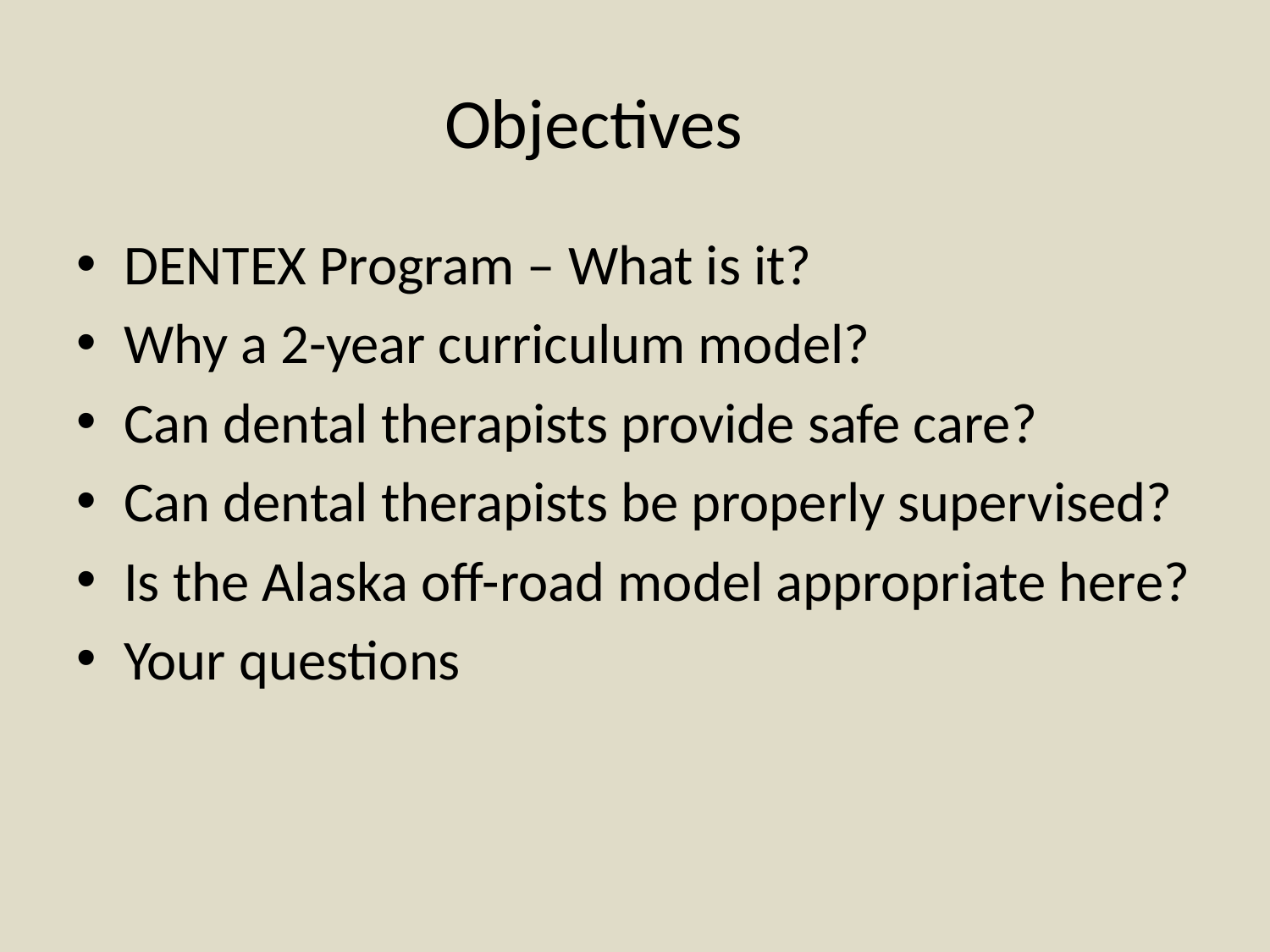

# Objectives
DENTEX Program – What is it?
Why a 2-year curriculum model?
Can dental therapists provide safe care?
Can dental therapists be properly supervised?
Is the Alaska off-road model appropriate here?
Your questions